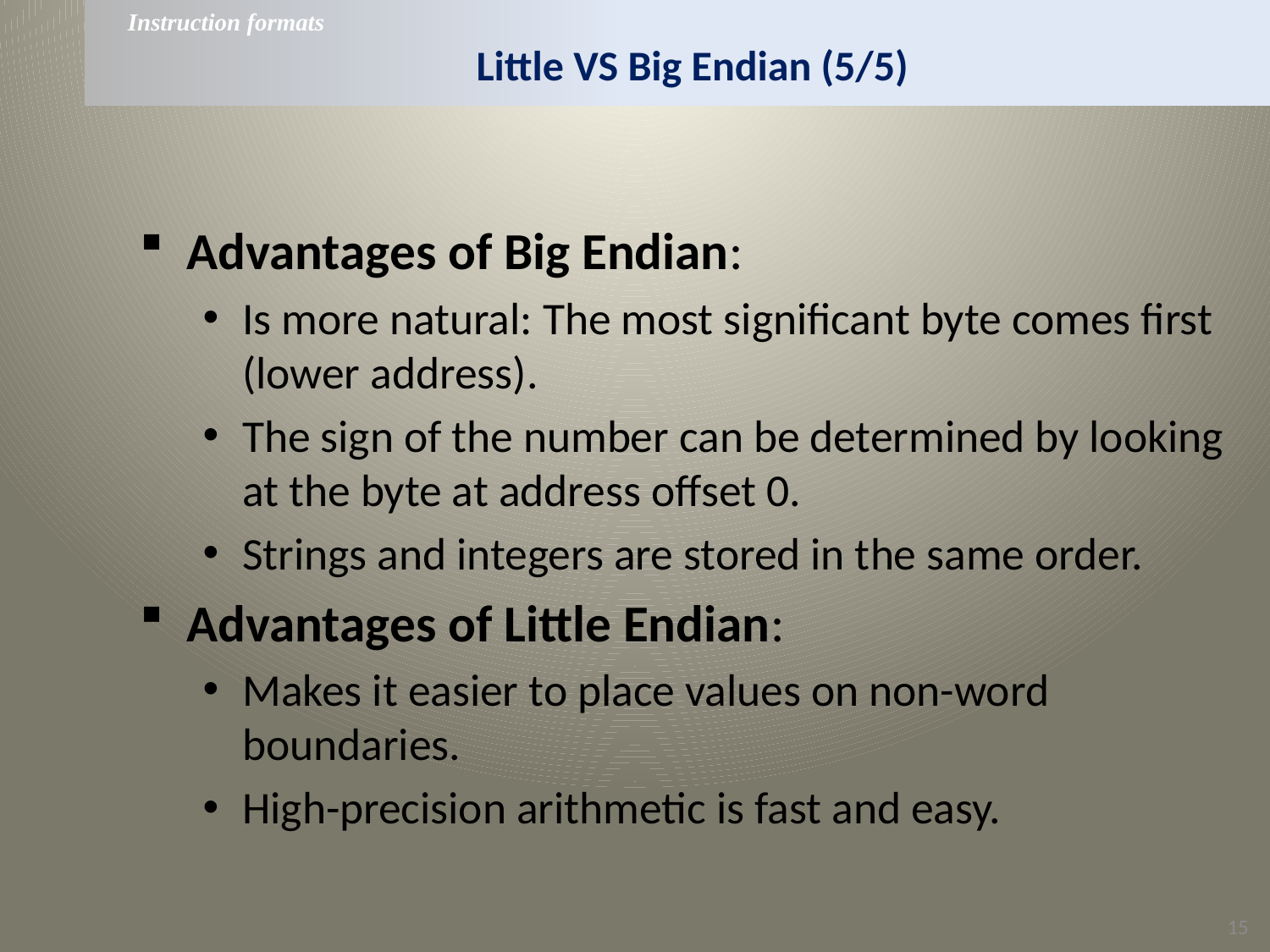

Instruction formats
# Little VS Big Endian (5/5)
Advantages of Big Endian:
Is more natural: The most significant byte comes first (lower address).
The sign of the number can be determined by looking at the byte at address offset 0.
Strings and integers are stored in the same order.
Advantages of Little Endian:
Makes it easier to place values on non-word boundaries.
High-precision arithmetic is fast and easy.